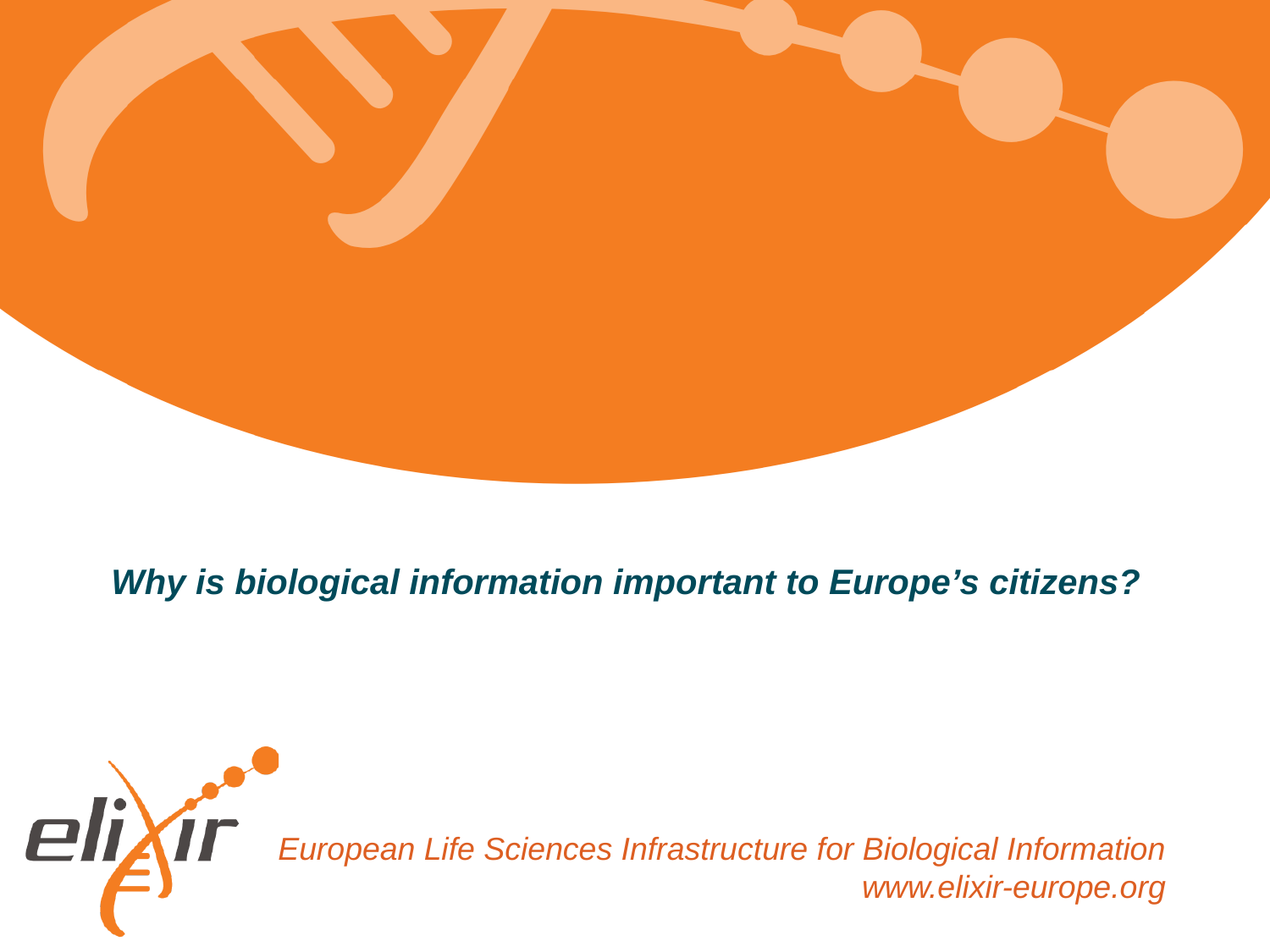

# Why is biological information important to Europe’s citizens?